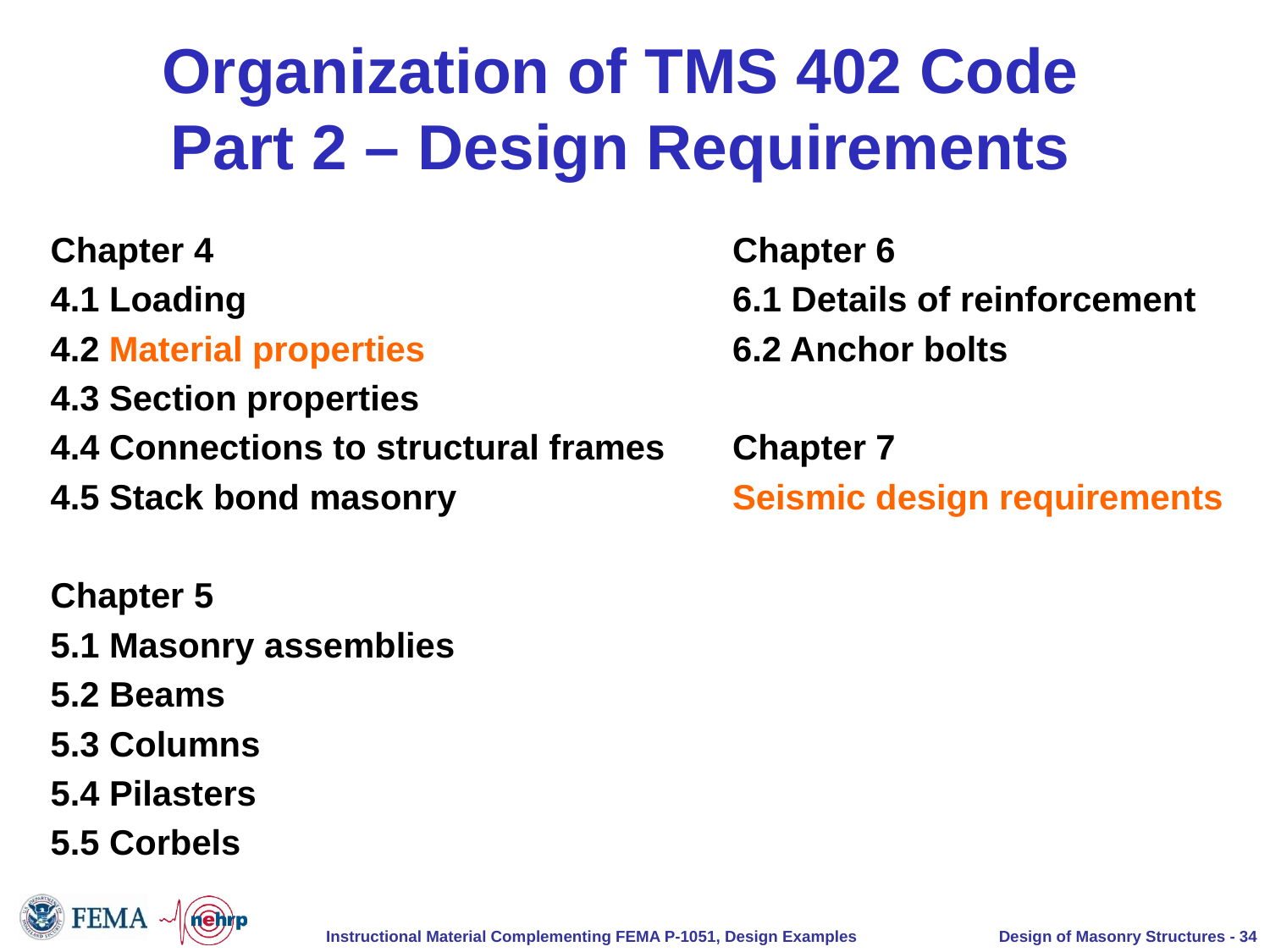

# Organization of TMS 402 Code Part 2 – Design Requirements
Chapter 4
4.1 Loading
4.2 Material properties
4.3 Section properties
4.4 Connections to structural frames
4.5 Stack bond masonry

Chapter 5
5.1 Masonry assemblies
5.2 Beams
5.3 Columns
5.4 Pilasters
5.5 Corbels

Chapter 6
6.1 Details of reinforcement
6.2 Anchor bolts

Chapter 7
Seismic design requirements
Design of Masonry Structures - 34
Instructional Material Complementing FEMA P-1051, Design Examples